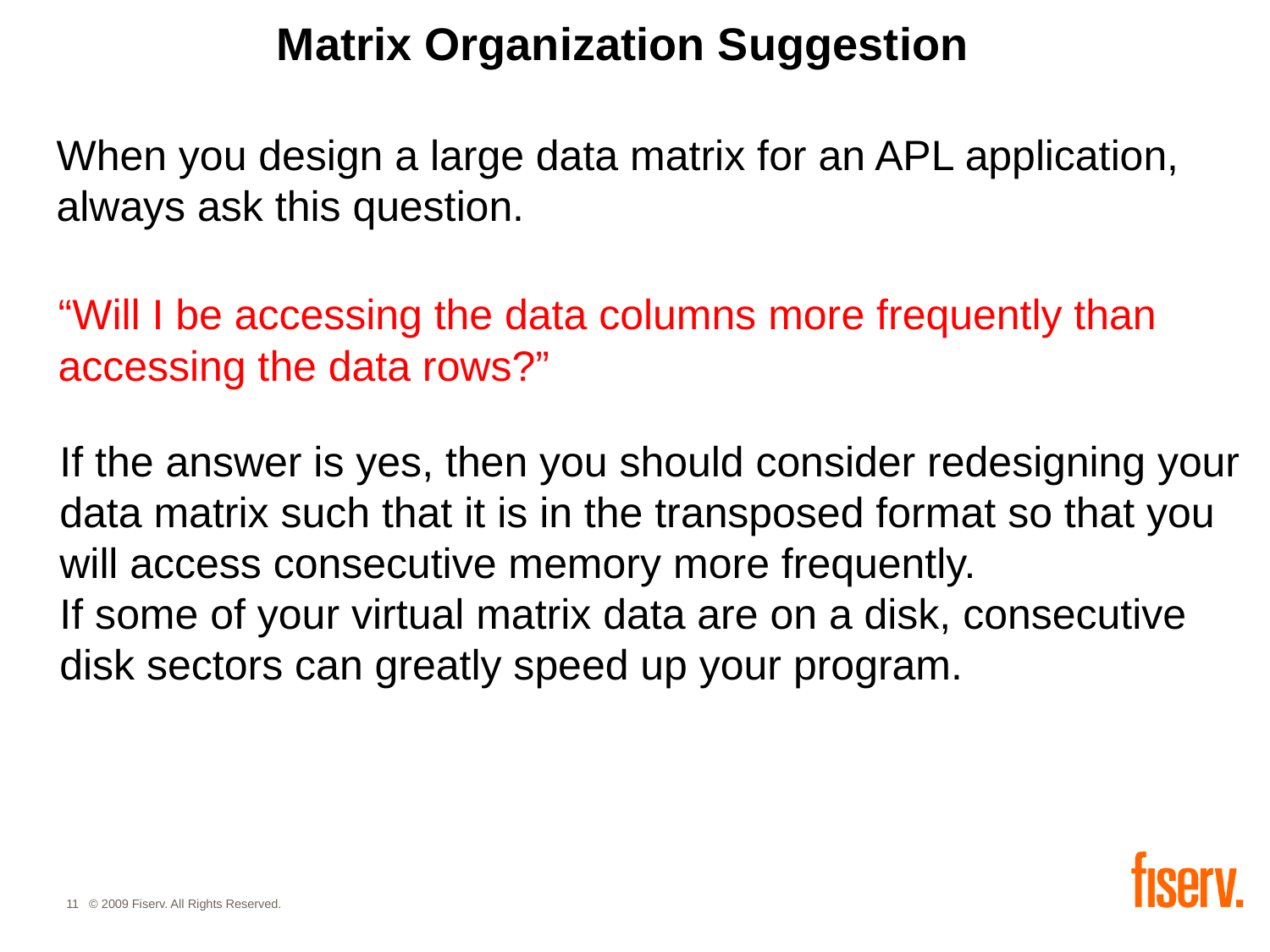

# Matrix Organization Suggestion
When you design a large data matrix for an APL application, always ask this question.
“Will I be accessing the data columns more frequently than accessing the data rows?”
If the answer is yes, then you should consider redesigning your data matrix such that it is in the transposed format so that you will access consecutive memory more frequently.
If some of your virtual matrix data are on a disk, consecutive disk sectors can greatly speed up your program.